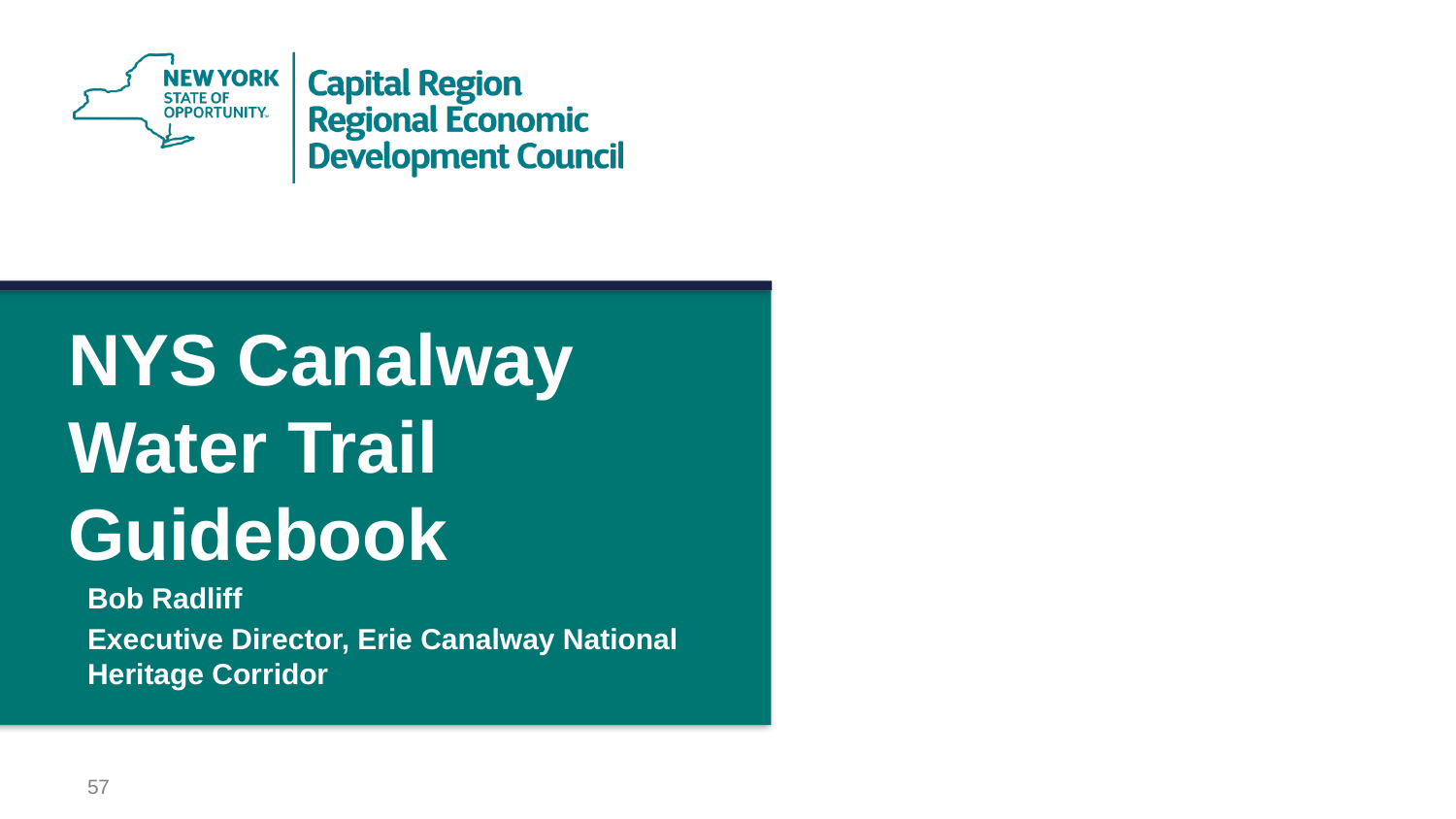

# NYS Canalway Water Trail Guidebook
Bob Radliff
Executive Director, Erie Canalway National Heritage Corridor